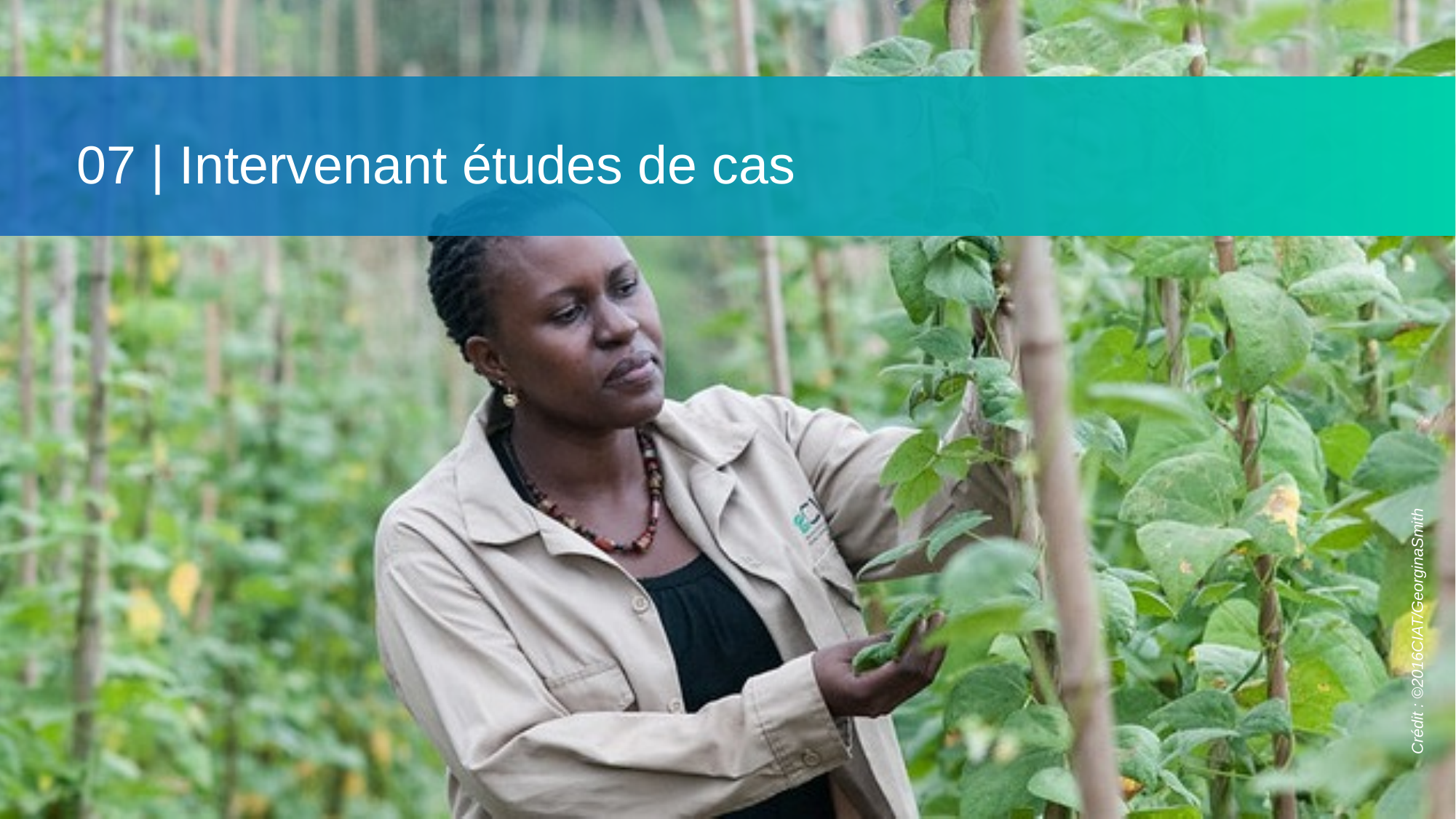

07 | Intervenant études de cas
Crédit : ©2016CIAT/GeorginaSmith